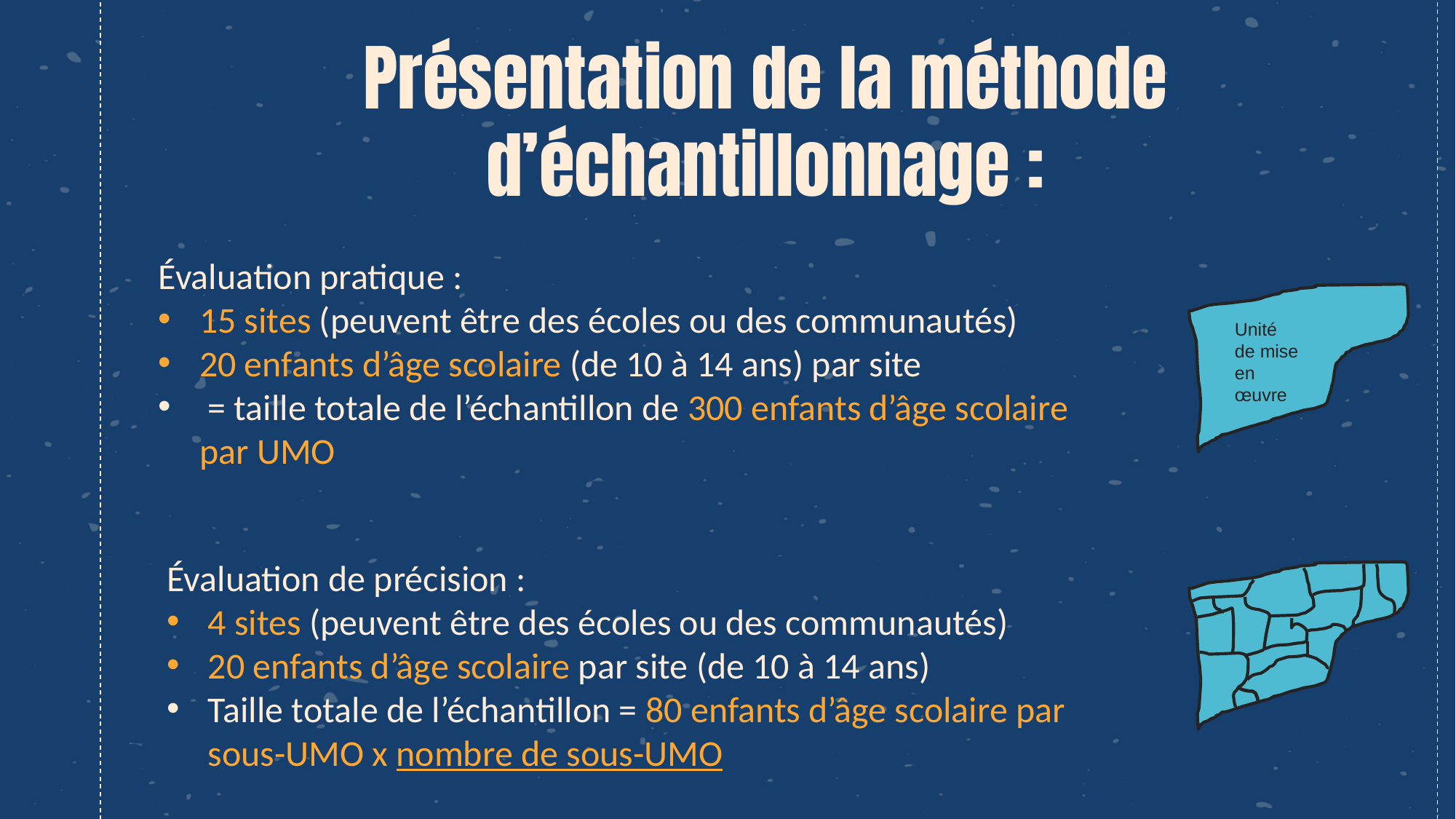

# Présentation de la méthode d’échantillonnage :
Évaluation pratique :
15 sites (peuvent être des écoles ou des communautés)
20 enfants d’âge scolaire (de 10 à 14 ans) par site
 = taille totale de l’échantillon de 300 enfants d’âge scolaire par UMO

Unité de mise en œuvre
Évaluation de précision :
4 sites (peuvent être des écoles ou des communautés)
20 enfants d’âge scolaire par site (de 10 à 14 ans)
Taille totale de l’échantillon = 80 enfants d’âge scolaire par sous-UMO x nombre de sous-UMO